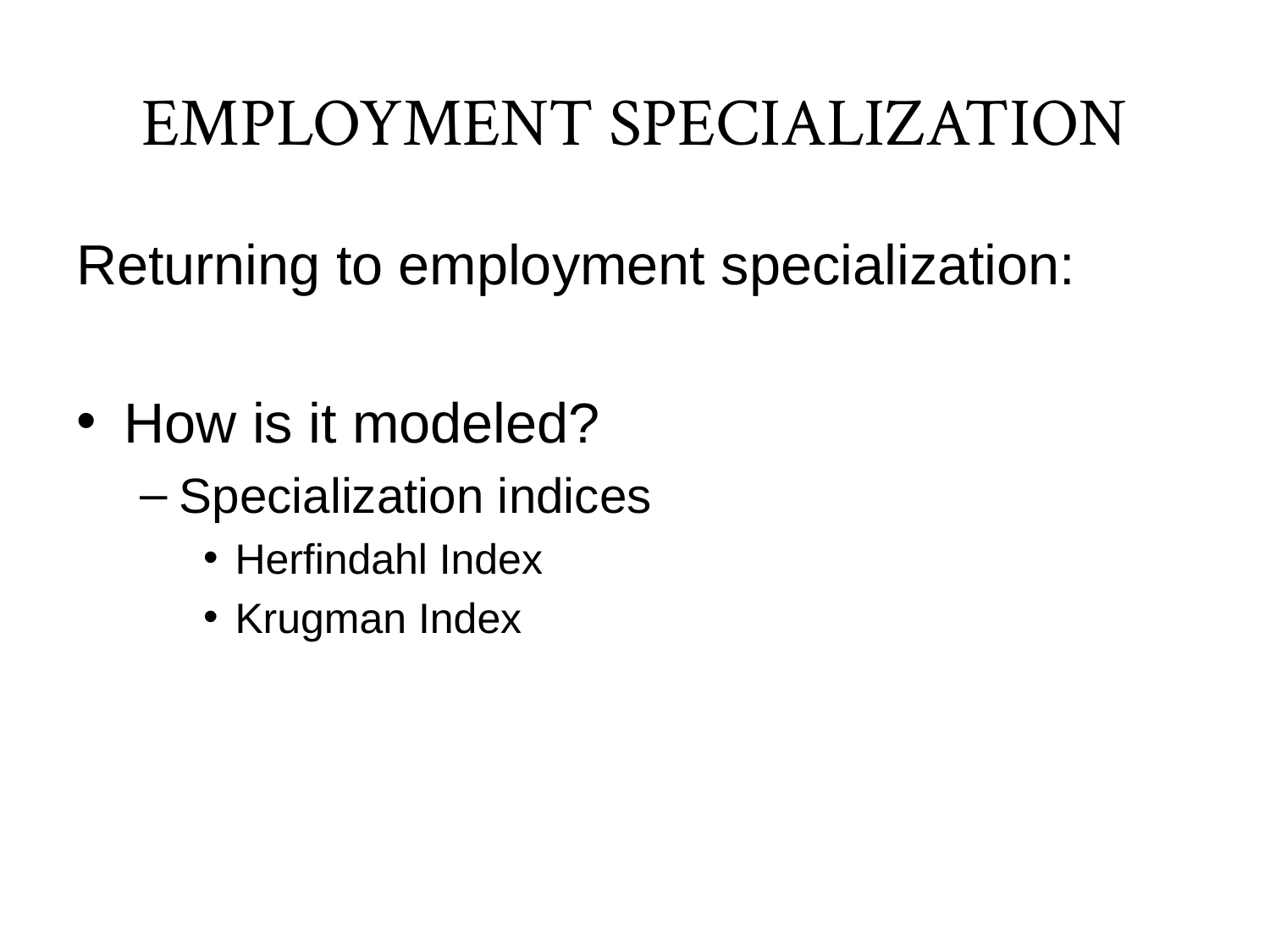

# EMPLOYMENT SPECIALIZATION
Returning to employment specialization:

How is it modeled?
Specialization indices
Herfindahl Index
Krugman Index